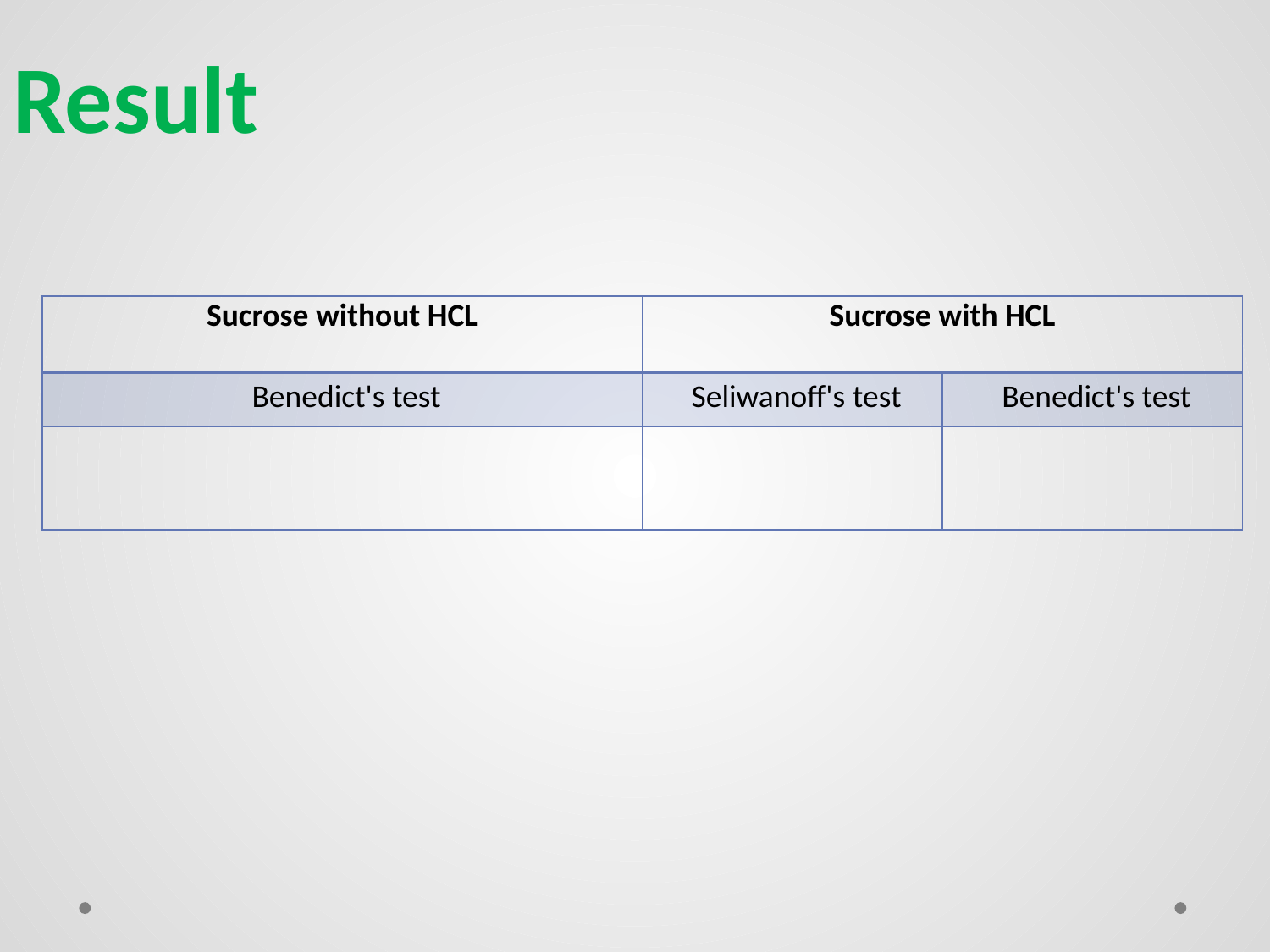

# Result
| Sucrose without HCL | Sucrose with HCL |  |
| --- | --- | --- |
| Benedict's test | Seliwanoff's test | Benedict's test |
|  |  |  |